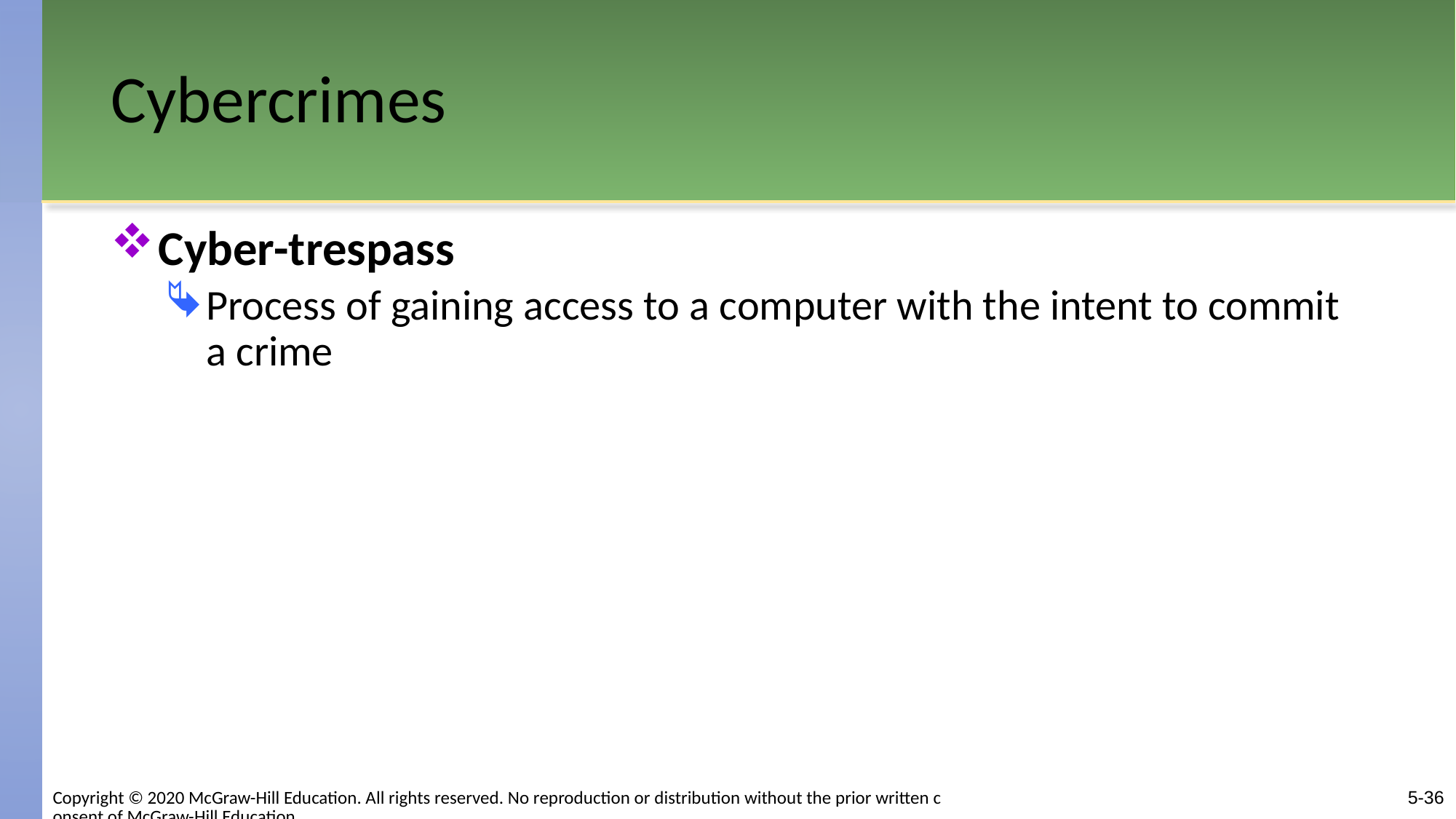

# Cybercrimes
Cyber-trespass
Process of gaining access to a computer with the intent to commit a crime
5-36
Copyright © 2020 McGraw-Hill Education. All rights reserved. No reproduction or distribution without the prior written consent of McGraw-Hill Education.